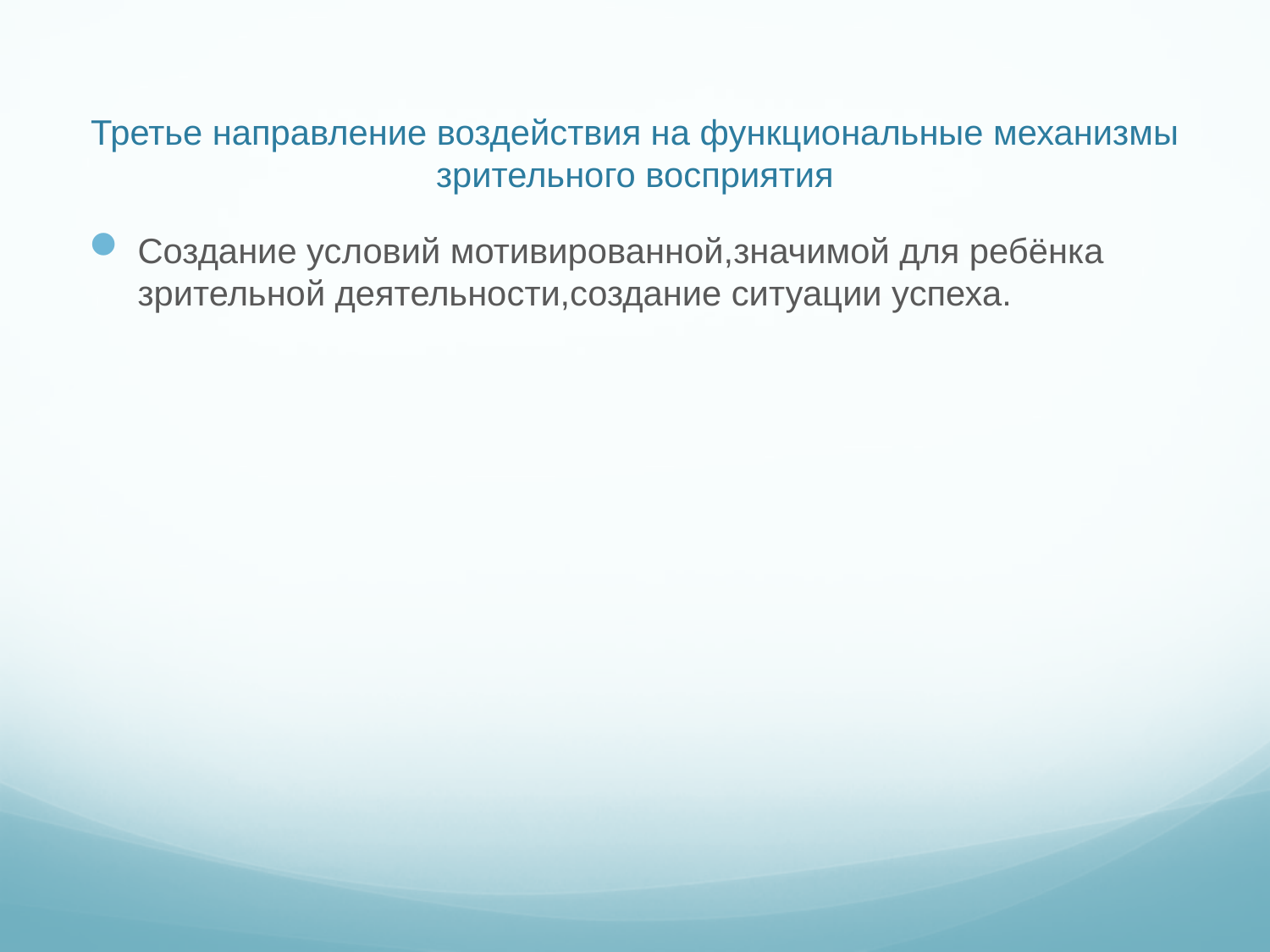

# Третье направление воздействия на функциональные механизмы зрительного восприятия
Создание условий мотивированной,значимой для ребёнка зрительной деятельности,создание ситуации успеха.